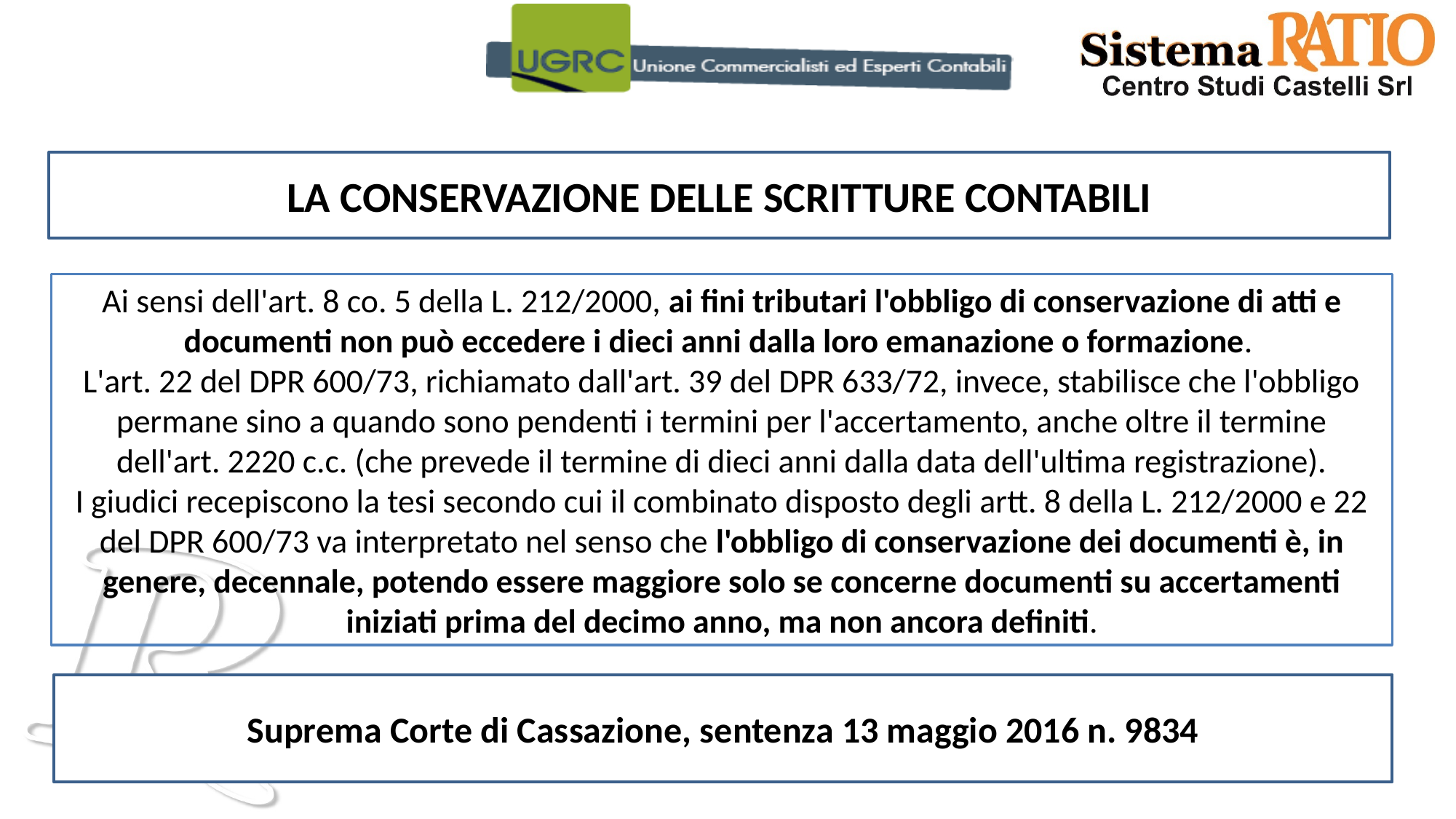

LA CONSERVAZIONE DELLE SCRITTURE CONTABILI
Ai sensi dell'art. 8 co. 5 della L. 212/2000, ai fini tributari l'obbligo di conservazione di atti e documenti non può eccedere i dieci anni dalla loro emanazione o formazione.
L'art. 22 del DPR 600/73, richiamato dall'art. 39 del DPR 633/72, invece, stabilisce che l'obbligo permane sino a quando sono pendenti i termini per l'accertamento, anche oltre il termine dell'art. 2220 c.c. (che prevede il termine di dieci anni dalla data dell'ultima registrazione).
I giudici recepiscono la tesi secondo cui il combinato disposto degli artt. 8 della L. 212/2000 e 22 del DPR 600/73 va interpretato nel senso che l'obbligo di conservazione dei documenti è, in genere, decennale, potendo essere maggiore solo se concerne documenti su accertamenti iniziati prima del decimo anno, ma non ancora definiti.
Suprema Corte di Cassazione, sentenza 13 maggio 2016 n. 9834